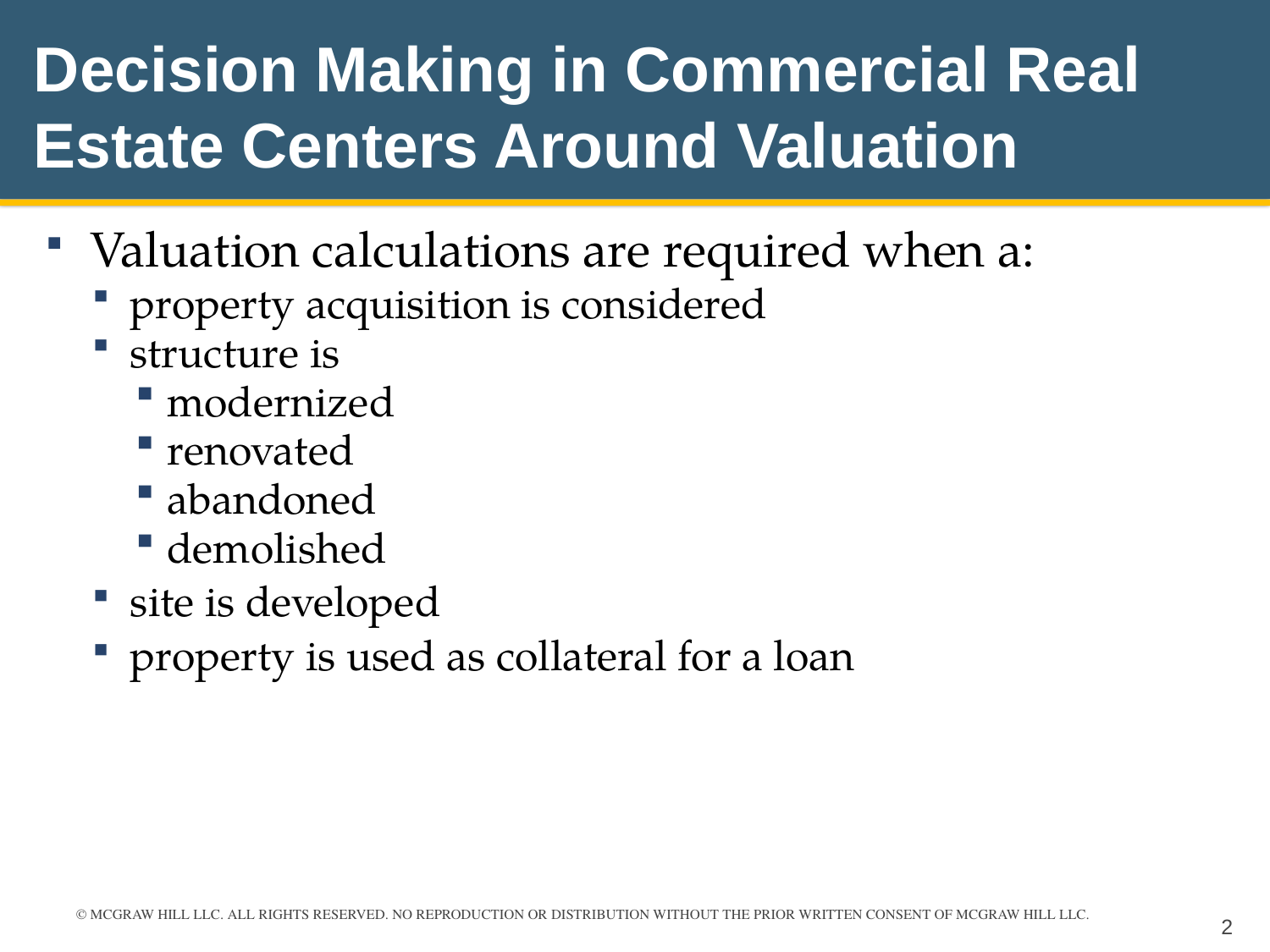

# Decision Making in Commercial Real Estate Centers Around Valuation
Valuation calculations are required when a:
property acquisition is considered
structure is
modernized
renovated
abandoned
demolished
site is developed
property is used as collateral for a loan
2
© MCGRAW HILL LLC. ALL RIGHTS RESERVED. NO REPRODUCTION OR DISTRIBUTION WITHOUT THE PRIOR WRITTEN CONSENT OF MCGRAW HILL LLC.